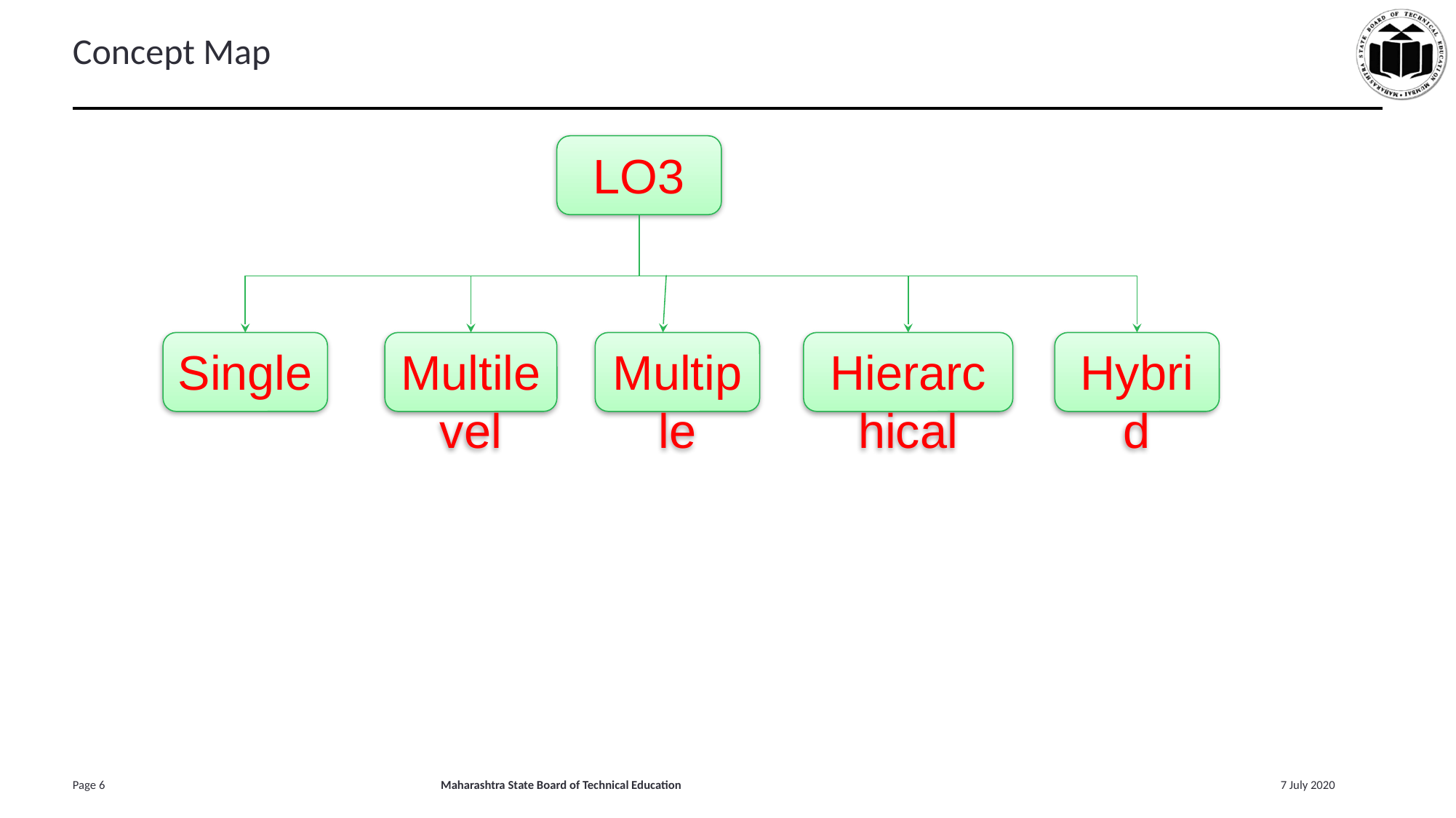

# Concept Map

LO3
Single
Multilevel
Multiple
Hierarchical
Hybrid